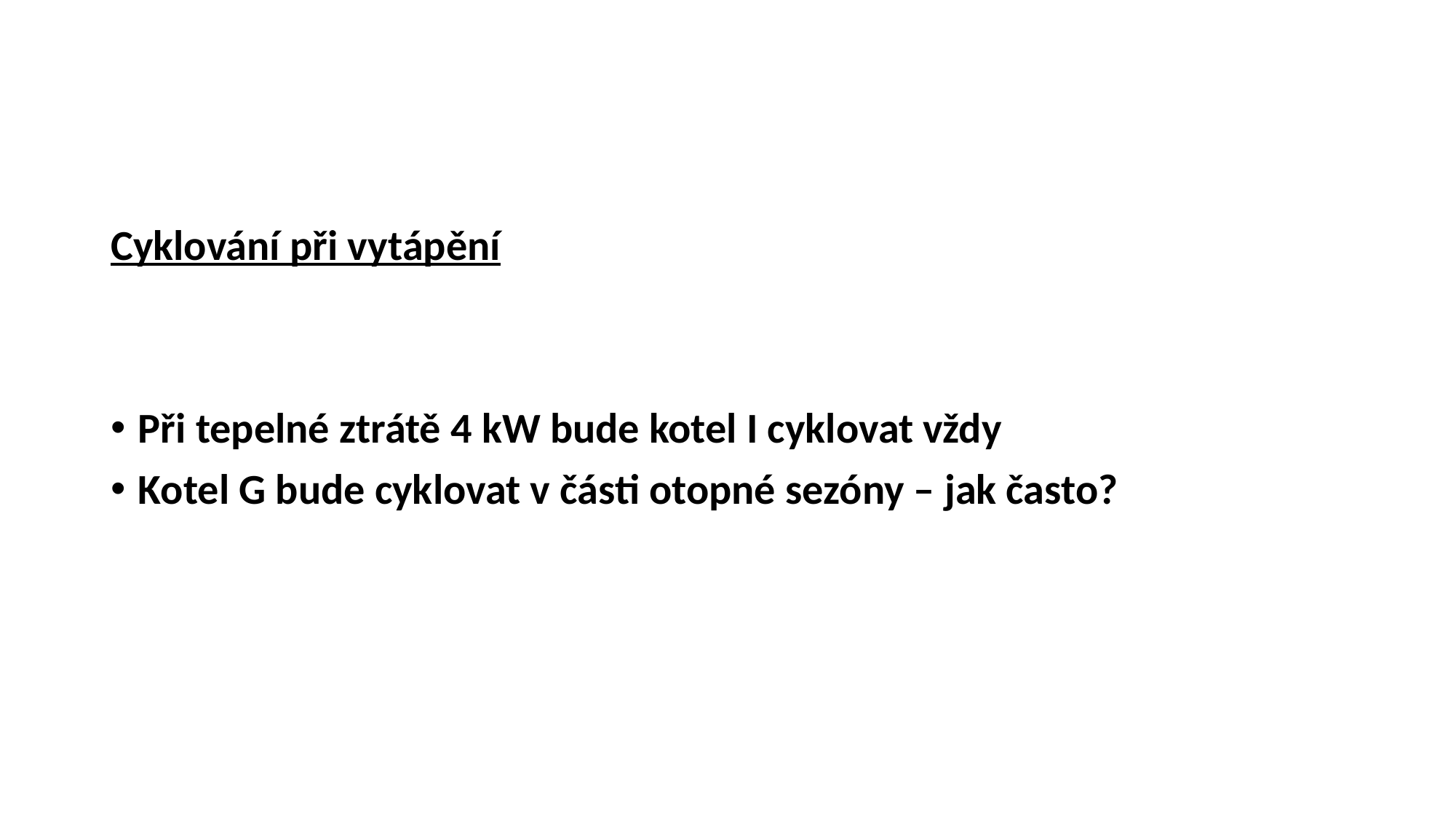

Cyklování při vytápění

Při tepelné ztrátě 4 kW bude kotel I cyklovat vždy
Kotel G bude cyklovat v části otopné sezóny – jak často?